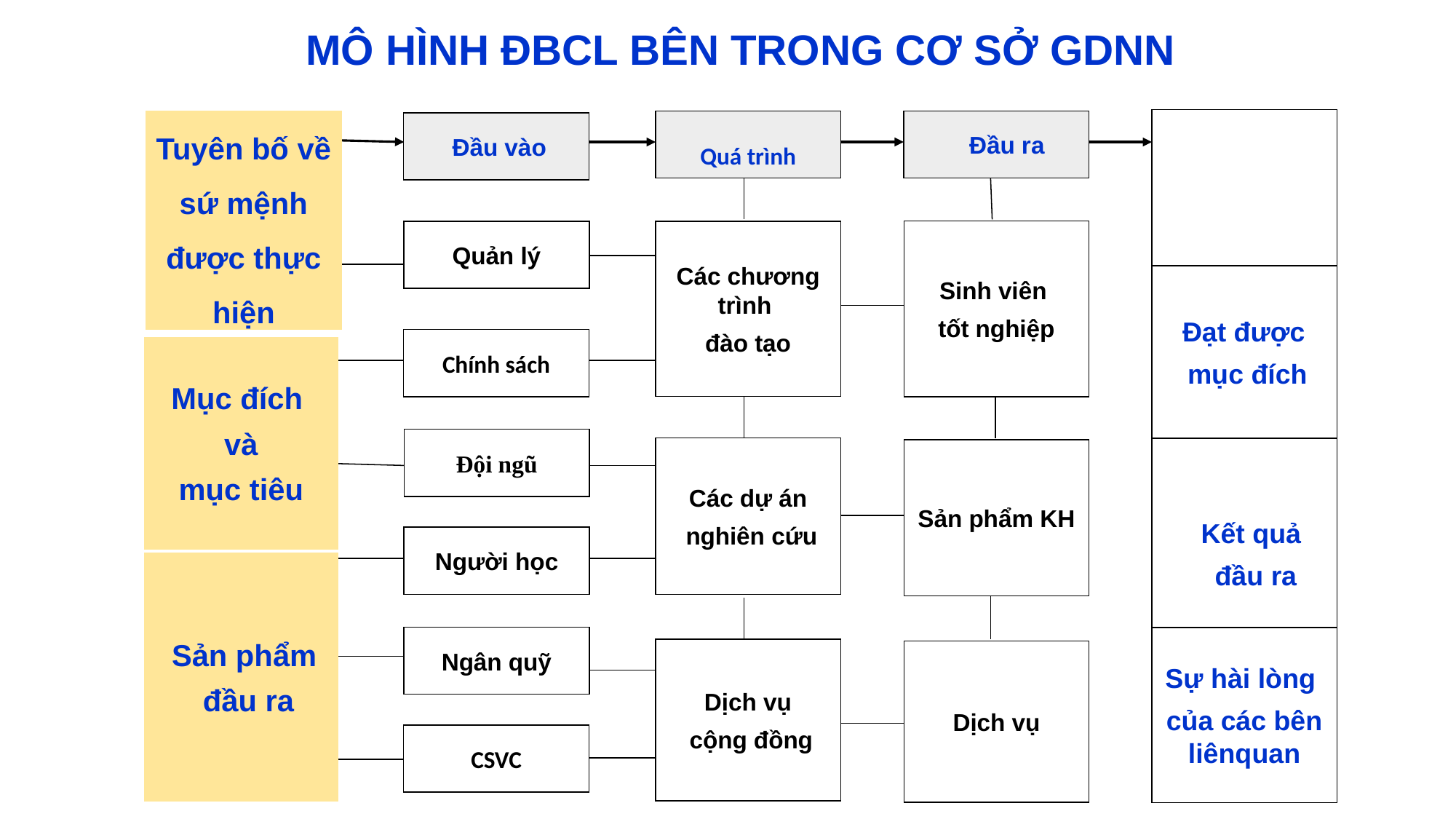

MÔ HÌNH ĐBCL BÊN TRONG CƠ SỞ GDNN

Đạt được
mục đích

Kết quả
   đầu ra
Sự hài lòng
của các bên liênquan
Tuyên bố về sứ mệnh được thực hiện
Mục đích
và
mục tiêu
Sản phẩm
 đầu ra
Quá trình
Các chương trình
đào tạo
Các dự án
 nghiên cứu
Dịch vụ
cộng đồng
Đầu ra
Sinh viên
tốt nghiệp
Sản phẩm KH
Dịch vụ
Đầu vào
Quản lý
Chính sách
Đội ngũ
Người học
Ngân quỹ
CSVC